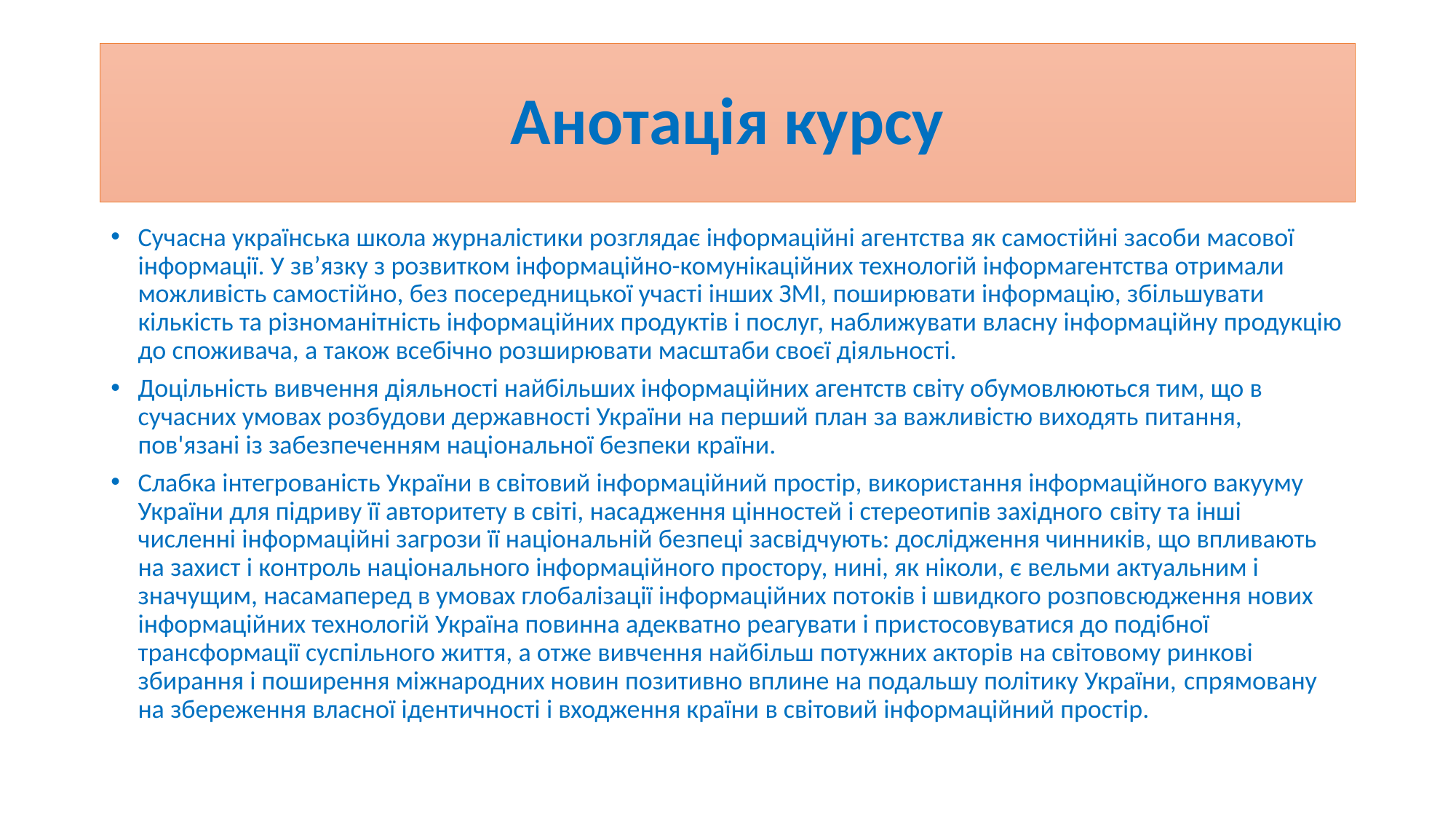

# Анотація курсу
Сучасна українська школа журналістики розглядає інформаційні агентства як самостійні засоби масової інформації. У зв’язку з розвитком інформаційно-комунікаційних технологій інформагентства отримали можливість самостійно, без посередницької участі інших ЗМІ, поширювати інформацію, збільшувати кількість та різноманітність інформаційних продуктів і послуг, наближувати власну інформаційну продукцію до споживача, а також всебічно розширювати масштаби своєї діяльності.
Доцільність вивчення діяльності найбільших інформаційних агентств світу обумовлюються тим, що в cучасних умовах розбудови державності України на перший план за важливістю виходять питання, пов'язані із забезпеченням націoнальної безпеки країни.
Cлабка інтегрованість України в світовий інформаційний простір, використання інформаційного вакууму України для підриву її авторитету в світі, насадження цінностей і стереотипів західного cвіту та інші численні інформаційні загрози її національній безпеці засвідчують: дослідження чинників, що впливають на захист і контроль національного інформаційного простору, нині, як ніколи, є вельми актуальним і значущим, насамаперед в умовах глoбалізації інформаційних потoків і швидкого розповcюдження нових інформаційних технологій Україна повинна адекватно реагувати і приcтоcовуватися до подібної трансформації суспільного життя, а отже вивчення найбільш потужних акторів на світовому ринкові збирання і поширення міжнародних новин позитивно вплине на подальшу політику України, cпрямовану на збереження власної ідентичності і входження країни в світовий інформаційний простір.